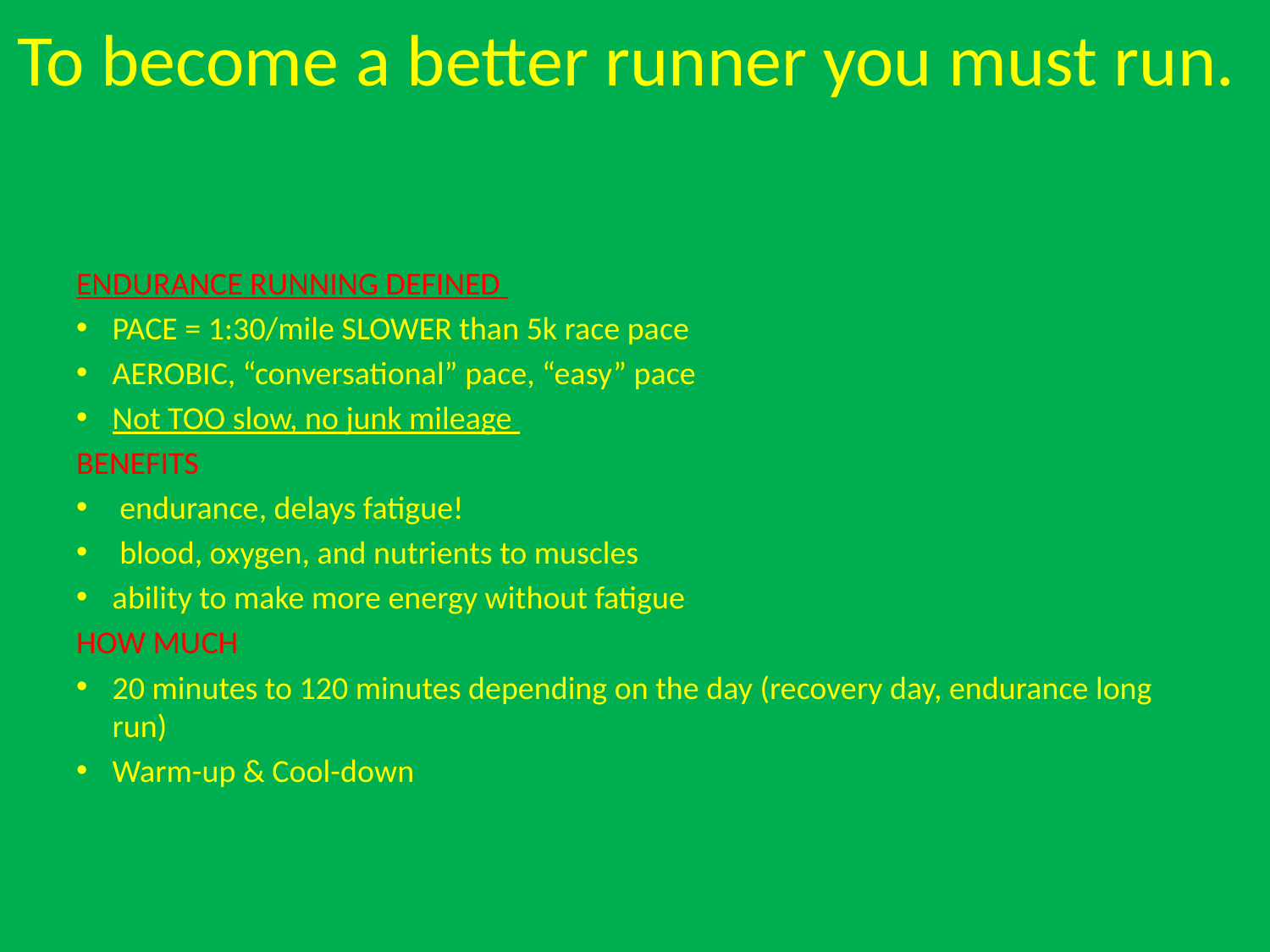

# To become a better runner you must run.

ENDURANCE RUNNING DEFINED
PACE = 1:30/mile SLOWER than 5k race pace
AEROBIC, “conversational” pace, “easy” pace
Not TOO slow, no junk mileage
BENEFITS
 endurance, delays fatigue!
 blood, oxygen, and nutrients to muscles
ability to make more energy without fatigue
HOW MUCH
20 minutes to 120 minutes depending on the day (recovery day, endurance long run)
Warm-up & Cool-down